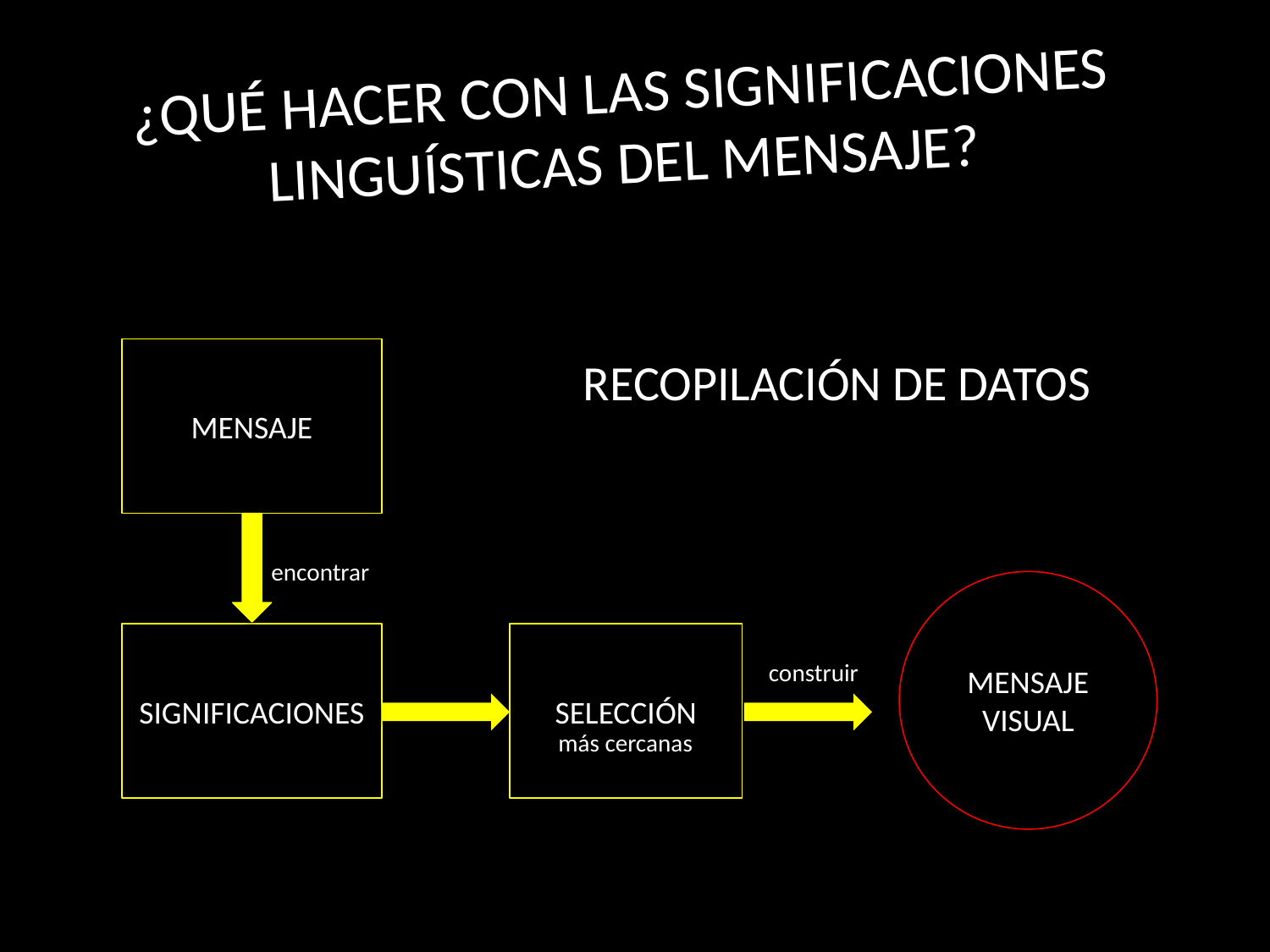

# ¿QUÉ HACER CON LAS SIGNIFICACIONES LINGUÍSTICAS DEL MENSAJE?
MENSAJE
RECOPILACIÓN DE DATOS

encontrar
MENSAJE VISUAL
SIGNIFICACIONES
SELECCIÓN
construir

más cercanas